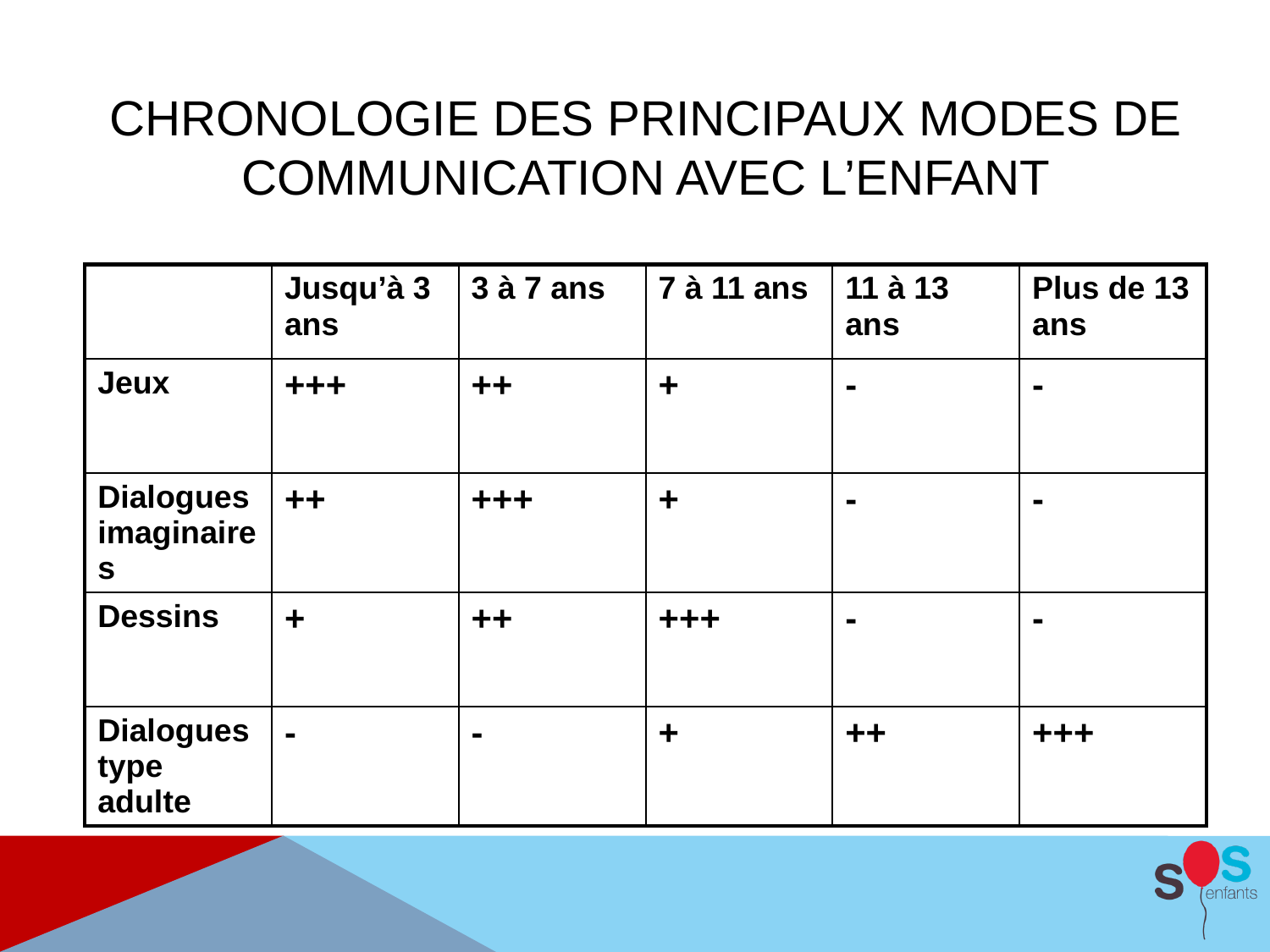

# Chronologie des principaux modes de communication avec l’enfant
|  | Jusqu’à 3 ans | 3 à 7 ans | 7 à 11 ans | 11 à 13 ans | Plus de 13 ans |
| --- | --- | --- | --- | --- | --- |
| Jeux | +++ | ++ | + | - | - |
| Dialogues imaginaires | ++ | +++ | + | - | - |
| Dessins | + | ++ | +++ | - | - |
| Dialogues type adulte | - | - | + | ++ | +++ |